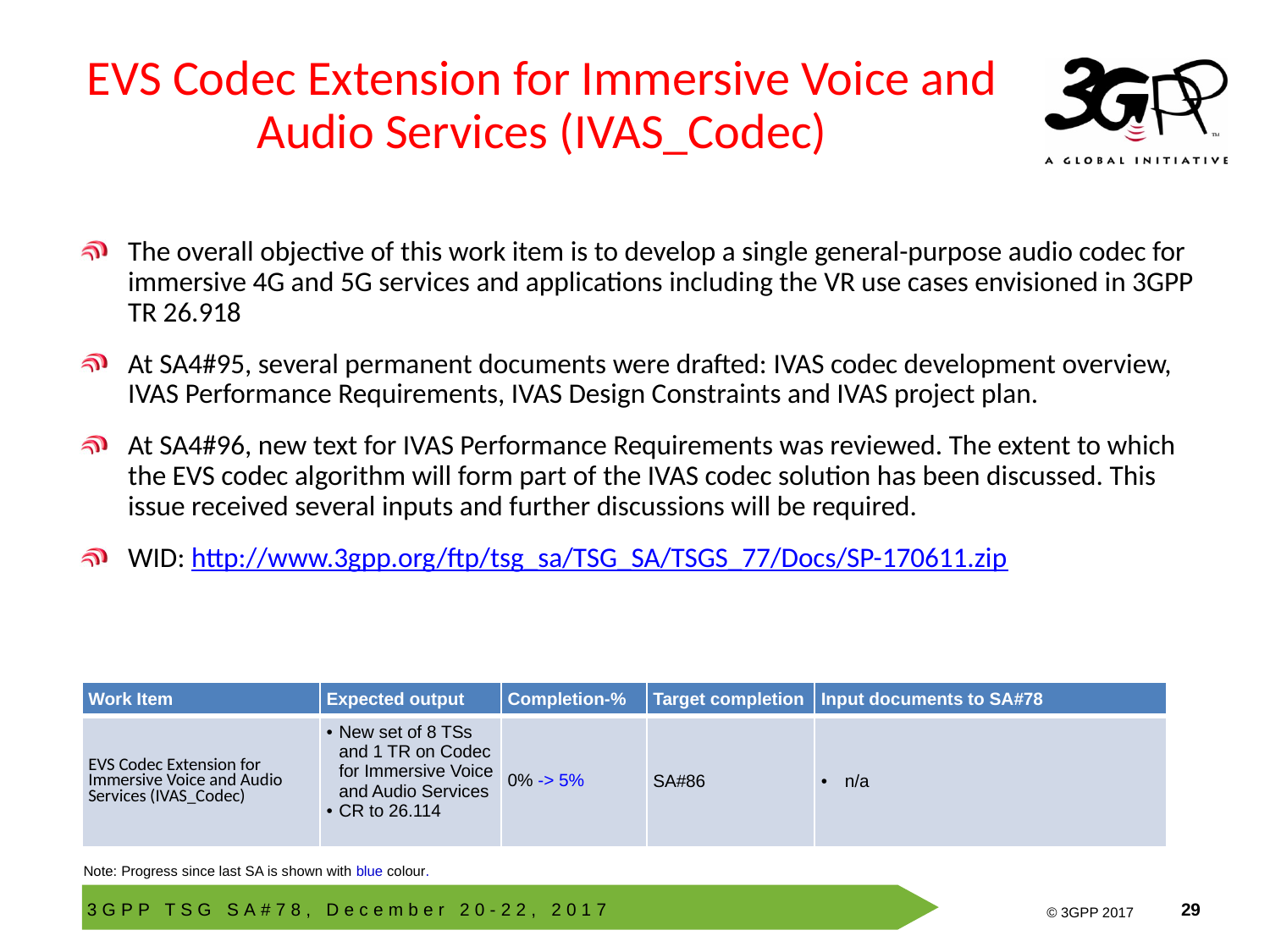

# EVS Codec Extension for Immersive Voice and Audio Services (IVAS_Codec)
The overall objective of this work item is to develop a single general-purpose audio codec for immersive 4G and 5G services and applications including the VR use cases envisioned in 3GPP TR 26.918
At SA4#95, several permanent documents were drafted: IVAS codec development overview, IVAS Performance Requirements, IVAS Design Constraints and IVAS project plan.
At SA4#96, new text for IVAS Performance Requirements was reviewed. The extent to which the EVS codec algorithm will form part of the IVAS codec solution has been discussed. This issue received several inputs and further discussions will be required.
WID: http://www.3gpp.org/ftp/tsg_sa/TSG_SA/TSGS_77/Docs/SP-170611.zip
| Work Item | Expected output | Completion-% | Target completion | Input documents to SA#78 |
| --- | --- | --- | --- | --- |
| EVS Codec Extension for Immersive Voice and Audio Services (IVAS\_Codec) | New set of 8 TSs and 1 TR on Codec for Immersive Voice and Audio Services CR to 26.114 | 0% -> 5% | SA#86 | n/a |
Note: Progress since last SA is shown with blue colour.